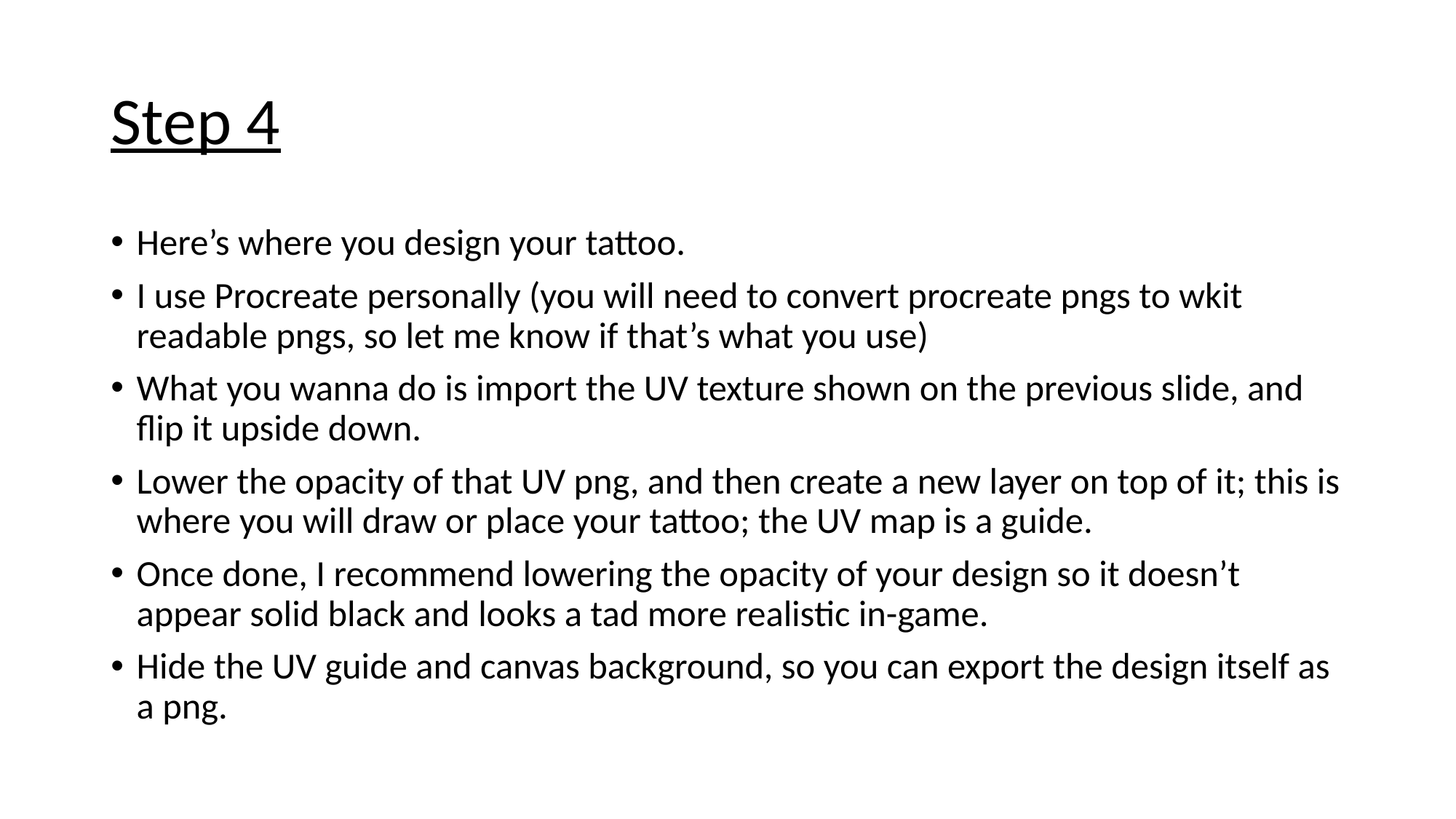

# Step 4
Here’s where you design your tattoo.
I use Procreate personally (you will need to convert procreate pngs to wkit readable pngs, so let me know if that’s what you use)
What you wanna do is import the UV texture shown on the previous slide, and flip it upside down.
Lower the opacity of that UV png, and then create a new layer on top of it; this is where you will draw or place your tattoo; the UV map is a guide.
Once done, I recommend lowering the opacity of your design so it doesn’t appear solid black and looks a tad more realistic in-game.
Hide the UV guide and canvas background, so you can export the design itself as a png.